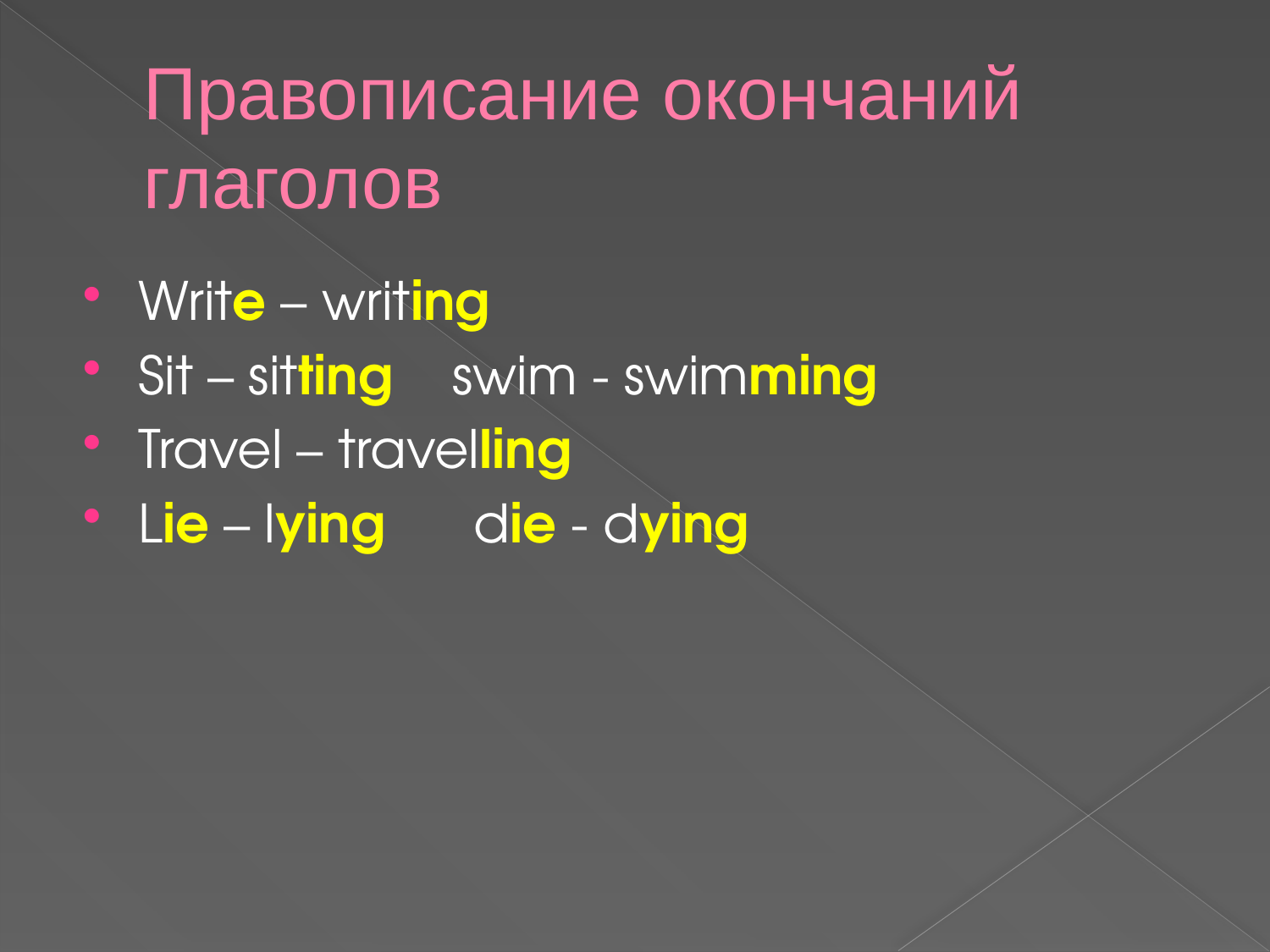

# Правописание окончаний глаголов
Write – writing
Sit – sitting    swim - swimming
Travel – travelling
Lie – lying      die - dying